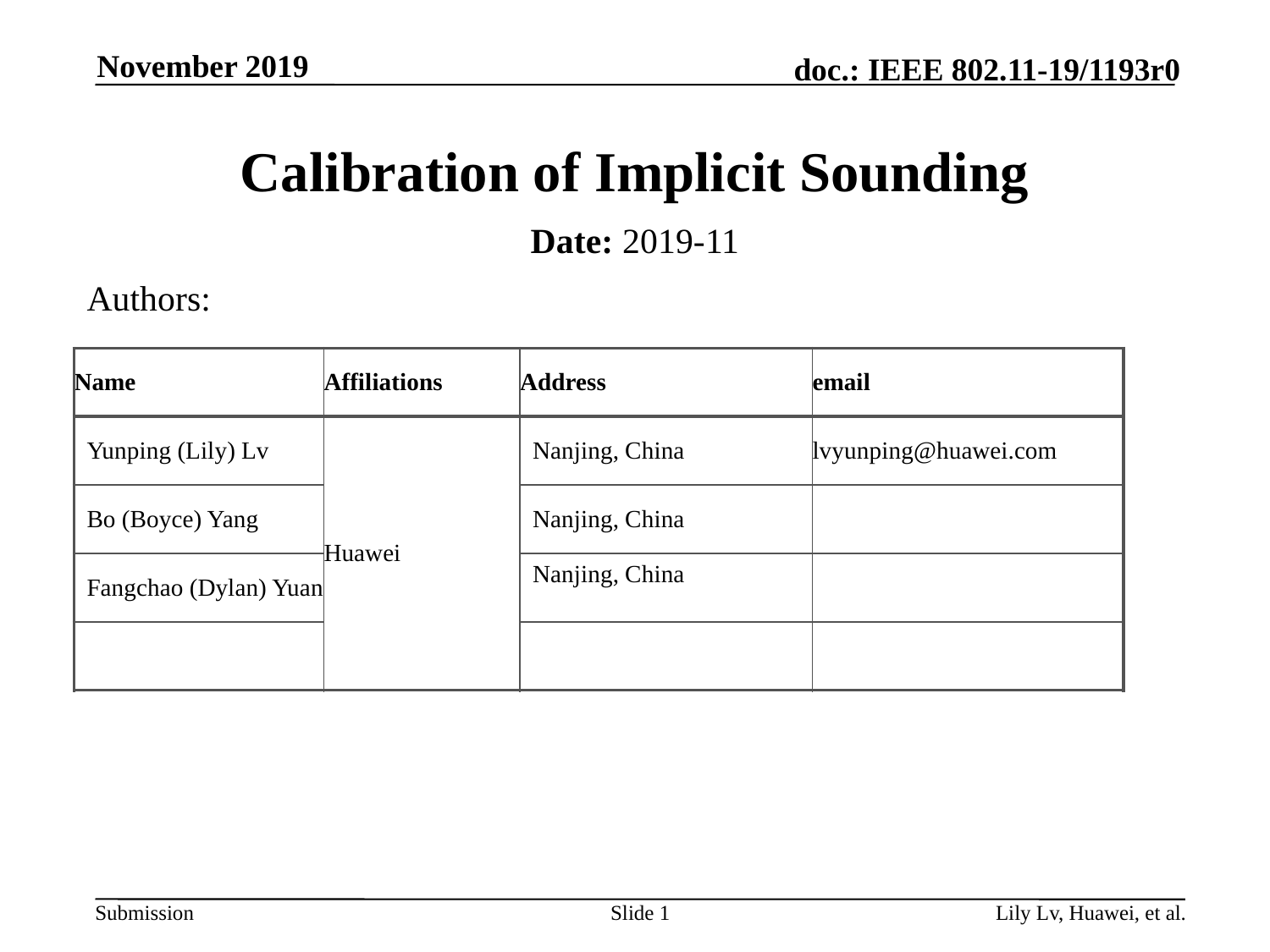

November 2019
# Calibration of Implicit Sounding
Date: 2019-11
Authors:
| Name | Affiliations | Address | email |
| --- | --- | --- | --- |
| Yunping (Lily) Lv | Huawei | Nanjing, China | lvyunping@huawei.com |
| Bo (Boyce) Yang |  | Nanjing, China |  |
| Fangchao (Dylan) Yuan |  | Nanjing, China |  |
|  |  |  |  |
Slide 1
Lily Lv, Huawei, et al.